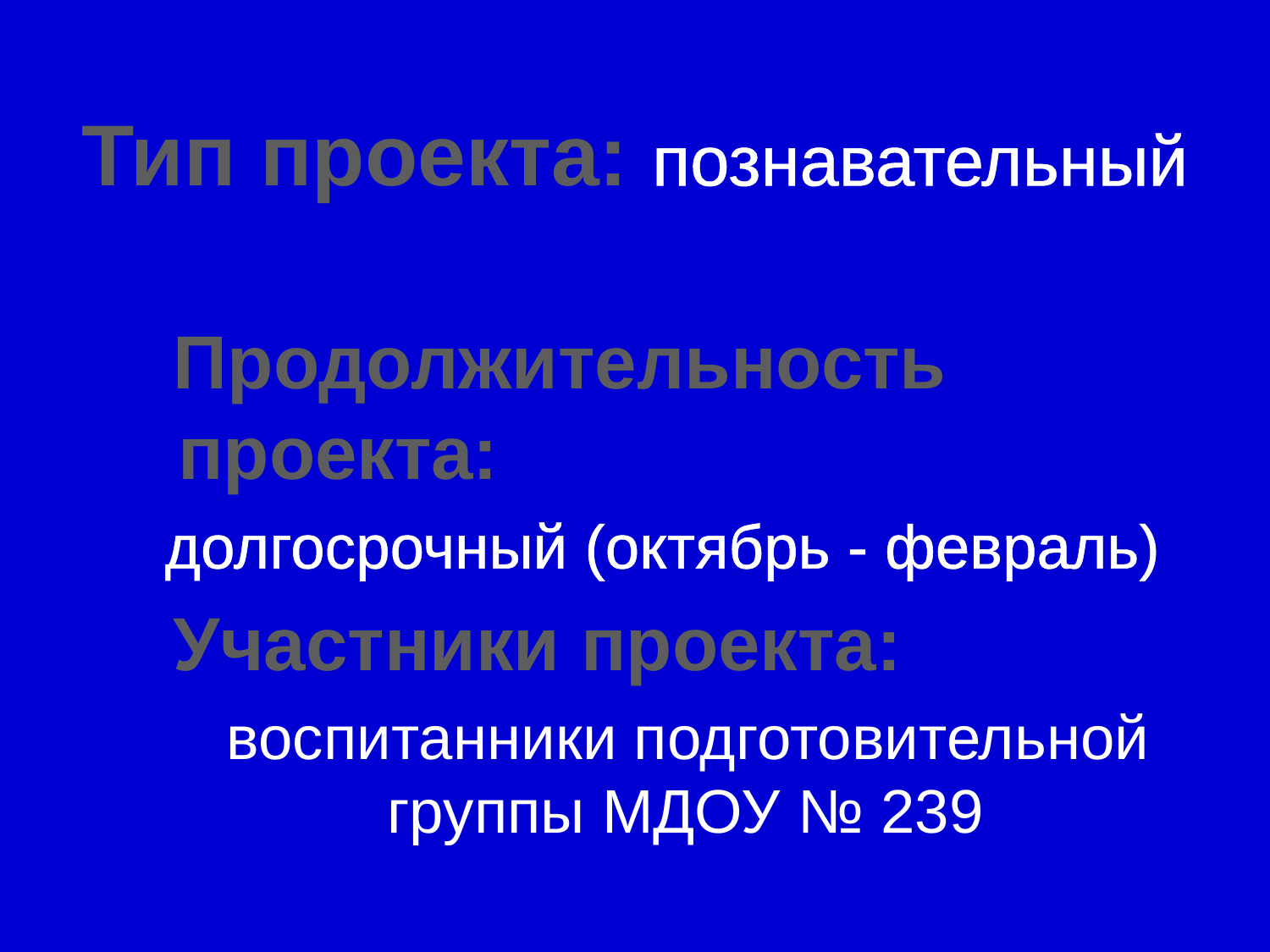

# Тип проекта: познавательный
  Продолжительность проекта:
долгосрочный (октябрь - февраль)
  Участники проекта:
   воспитанники подготовительной группы МДОУ № 239